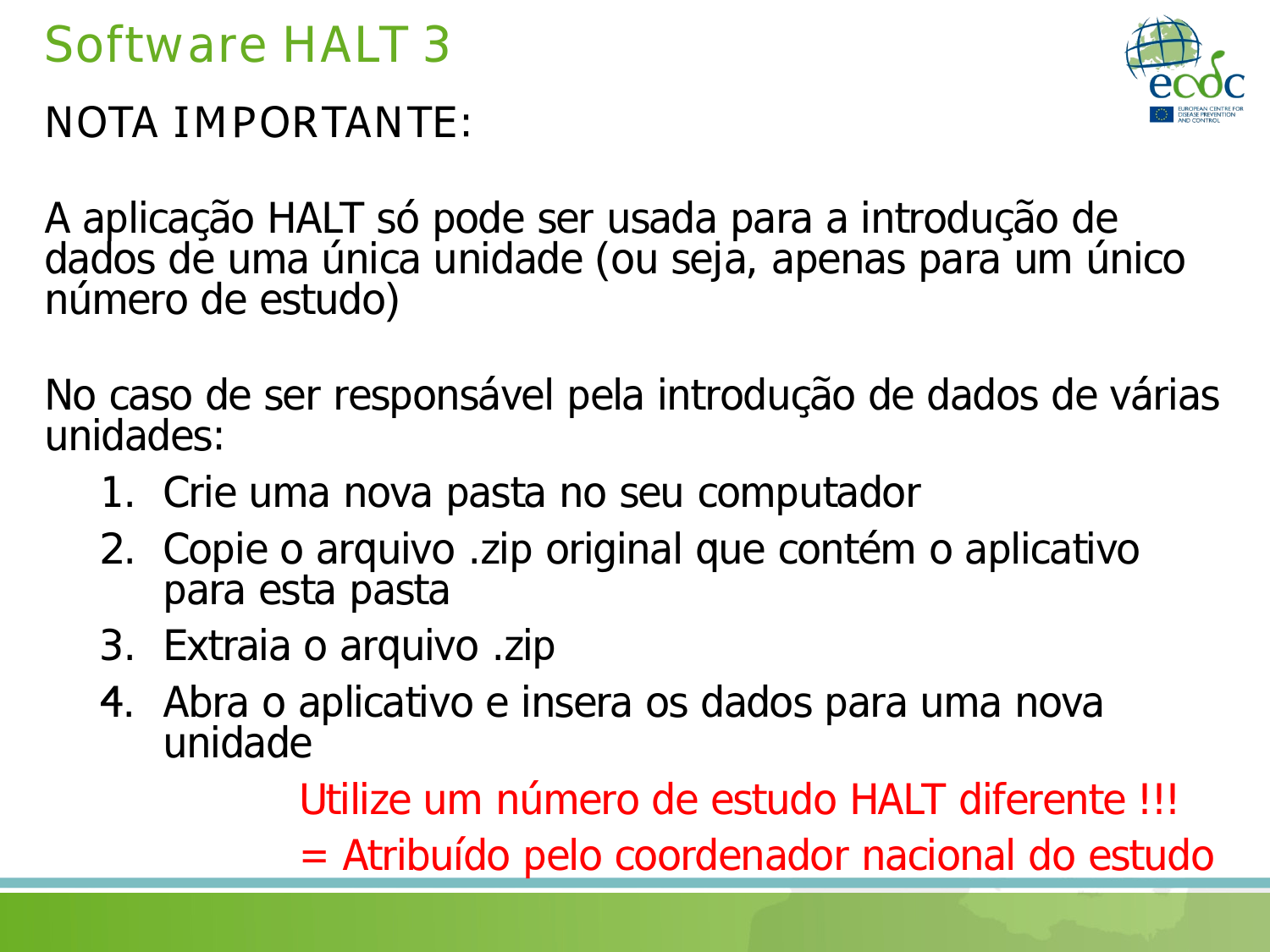

# Software HALT 3
NOTA IMPORTANTE:

A aplicação HALT só pode ser usada para a introdução de dados de uma única unidade (ou seja, apenas para um único número de estudo)

No caso de ser responsável ​​pela introdução de dados de várias unidades:
Crie uma nova pasta no seu computador
Copie o arquivo .zip original que contém o aplicativo para esta pasta
Extraia o arquivo .zip
Abra o aplicativo e insera os dados para uma nova unidade
		Utilize um número de estudo HALT diferente !!!
		= Atribuído pelo coordenador nacional do estudo